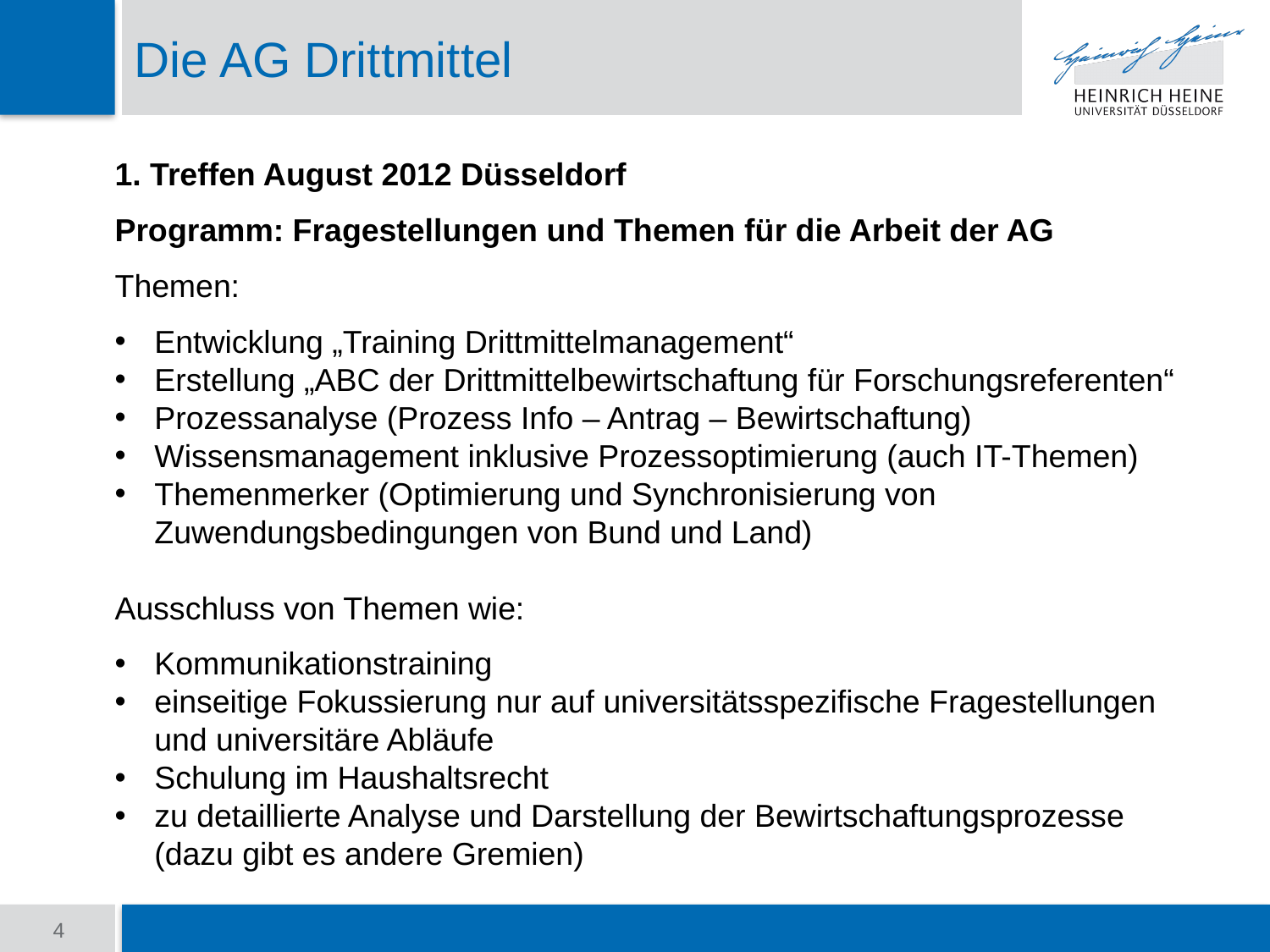

# Die AG Drittmittel
1. Treffen August 2012 Düsseldorf
Programm: Fragestellungen und Themen für die Arbeit der AG
Themen:
Entwicklung „Training Drittmittelmanagement“
Erstellung „ABC der Drittmittelbewirtschaftung für Forschungsreferenten“
Prozessanalyse (Prozess Info – Antrag – Bewirtschaftung)
Wissensmanagement inklusive Prozessoptimierung (auch IT-Themen)
Themenmerker (Optimierung und Synchronisierung von Zuwendungsbedingungen von Bund und Land)

Ausschluss von Themen wie:
Kommunikationstraining
einseitige Fokussierung nur auf universitätsspezifische Fragestellungen und universitäre Abläufe
Schulung im Haushaltsrecht
zu detaillierte Analyse und Darstellung der Bewirtschaftungsprozesse (dazu gibt es andere Gremien)

4